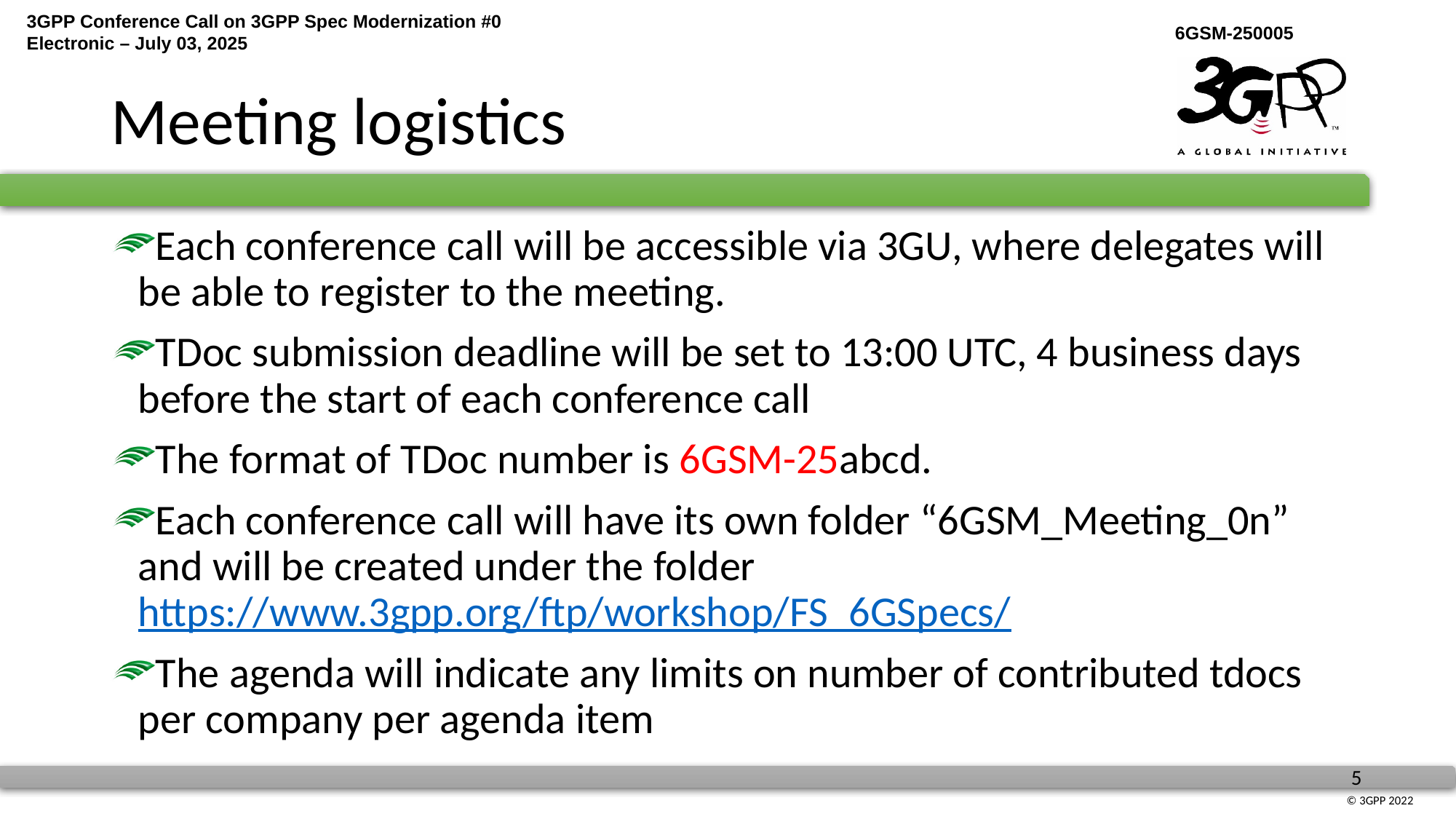

# Meeting logistics
Each conference call will be accessible via 3GU, where delegates will be able to register to the meeting.
TDoc submission deadline will be set to 13:00 UTC, 4 business days  before the start of each conference call
The format of TDoc number is 6GSM-25abcd.
Each conference call will have its own folder “6GSM_Meeting_0n” and will be created under the folder https://www.3gpp.org/ftp/workshop/FS_6GSpecs/
The agenda will indicate any limits on number of contributed tdocs per company per agenda item